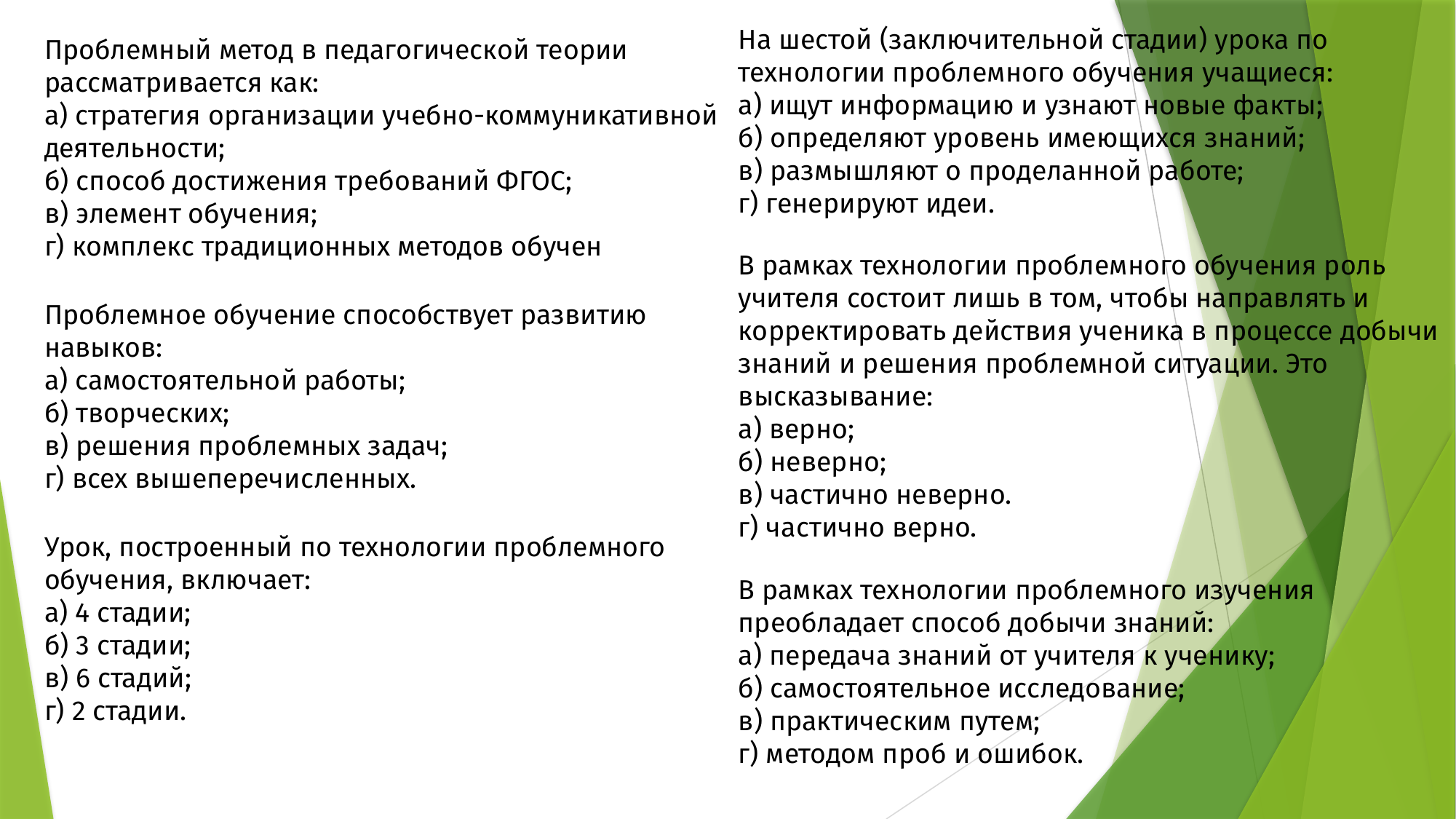

На шестой (заключительной стадии) урока по технологии проблемного обучения учащиеся:
а) ищут информацию и узнают новые факты;
б) определяют уровень имеющихся знаний;
в) размышляют о проделанной работе;
г) генерируют идеи.
Проблемный метод в педагогической теории рассматривается как:
а) стратегия организации учебно-коммуникативной деятельности;
б) способ достижения требований ФГОС;
в) элемент обучения;
г) комплекс традиционных методов обучен
В рамках технологии проблемного обучения роль учителя состоит лишь в том, чтобы направлять и корректировать действия ученика в процессе добычи знаний и решения проблемной ситуации. Это высказывание:
а) верно;
б) неверно;
в) частично неверно.
г) частично верно.
Проблемное обучение способствует развитию навыков:
а) самостоятельной работы;
б) творческих;
в) решения проблемных задач;
г) всех вышеперечисленных.
Урок, построенный по технологии проблемного обучения, включает:
а) 4 стадии;
б) 3 стадии;
в) 6 стадий;
г) 2 стадии.
В рамках технологии проблемного изучения преобладает способ добычи знаний:
а) передача знаний от учителя к ученику;
б) самостоятельное исследование;
в) практическим путем;
г) методом проб и ошибок.